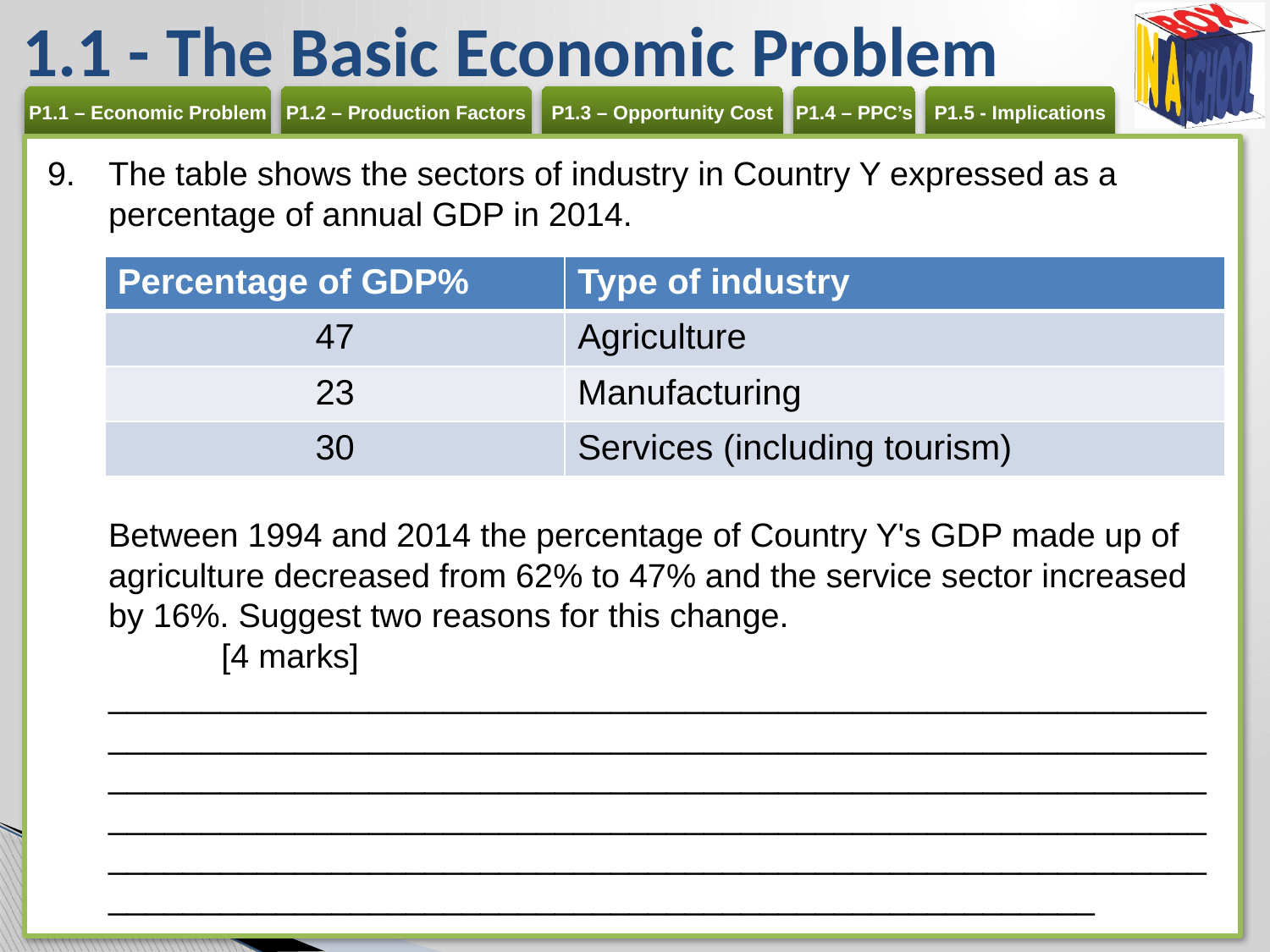

# 1.1 - The Basic Economic Problem
The table shows the sectors of industry in Country Y expressed as a percentage of annual GDP in 2014.
Between 1994 and 2014 the percentage of Country Y's GDP made up of agriculture decreased from 62% to 47% and the service sector increased by 16%. Suggest two reasons for this change. 	[4 marks]
____________________________________________________________________________________________________________________________________________________________________________________________________________________________________________________________________________________________________________________________________________________________
| Percentage of GDP% | Type of industry |
| --- | --- |
| 47 | Agriculture |
| 23 | Manufacturing |
| 30 | Services (including tourism) |